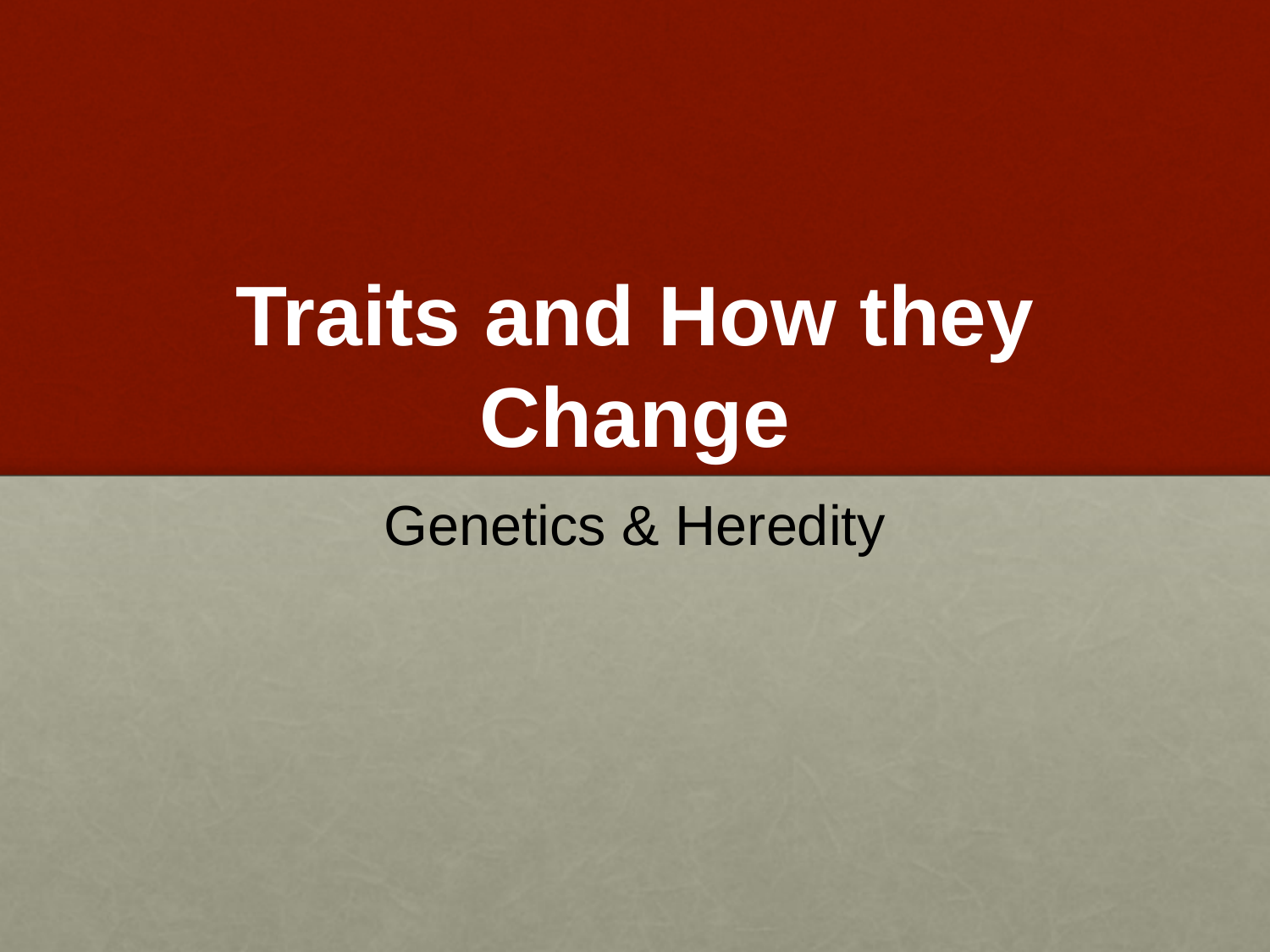

# Traits and How they Change
Genetics & Heredity